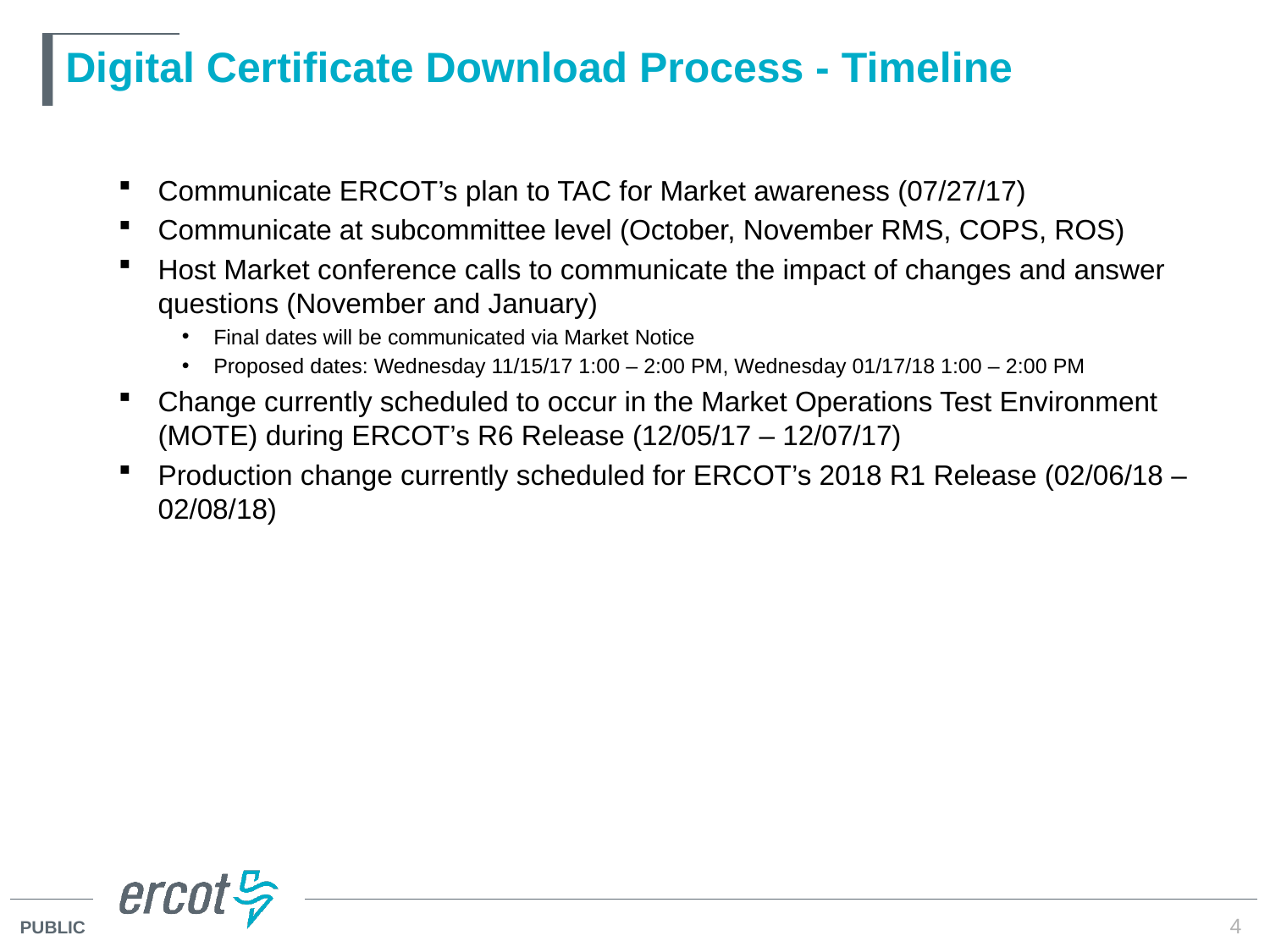

# Digital Certificate Download Process - Timeline

Communicate ERCOT’s plan to TAC for Market awareness (07/27/17)
Communicate at subcommittee level (October, November RMS, COPS, ROS)
Host Market conference calls to communicate the impact of changes and answer questions (November and January)
Final dates will be communicated via Market Notice
Proposed dates: Wednesday 11/15/17 1:00 – 2:00 PM, Wednesday 01/17/18 1:00 – 2:00 PM
Change currently scheduled to occur in the Market Operations Test Environment (MOTE) during ERCOT’s R6 Release (12/05/17 – 12/07/17)
Production change currently scheduled for ERCOT’s 2018 R1 Release (02/06/18 – 02/08/18)

4